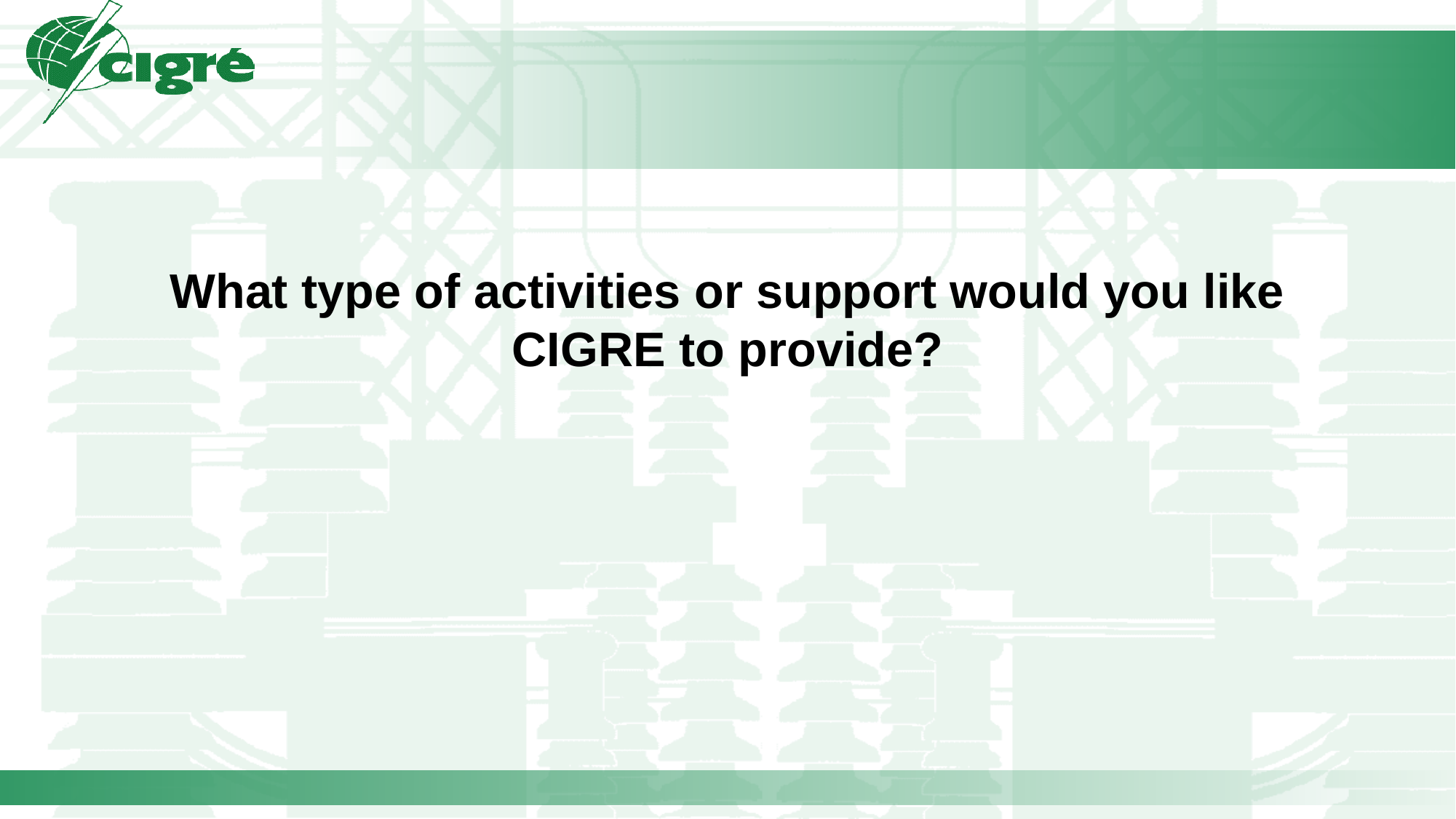

# What type of activities or support would you like CIGRE to provide?